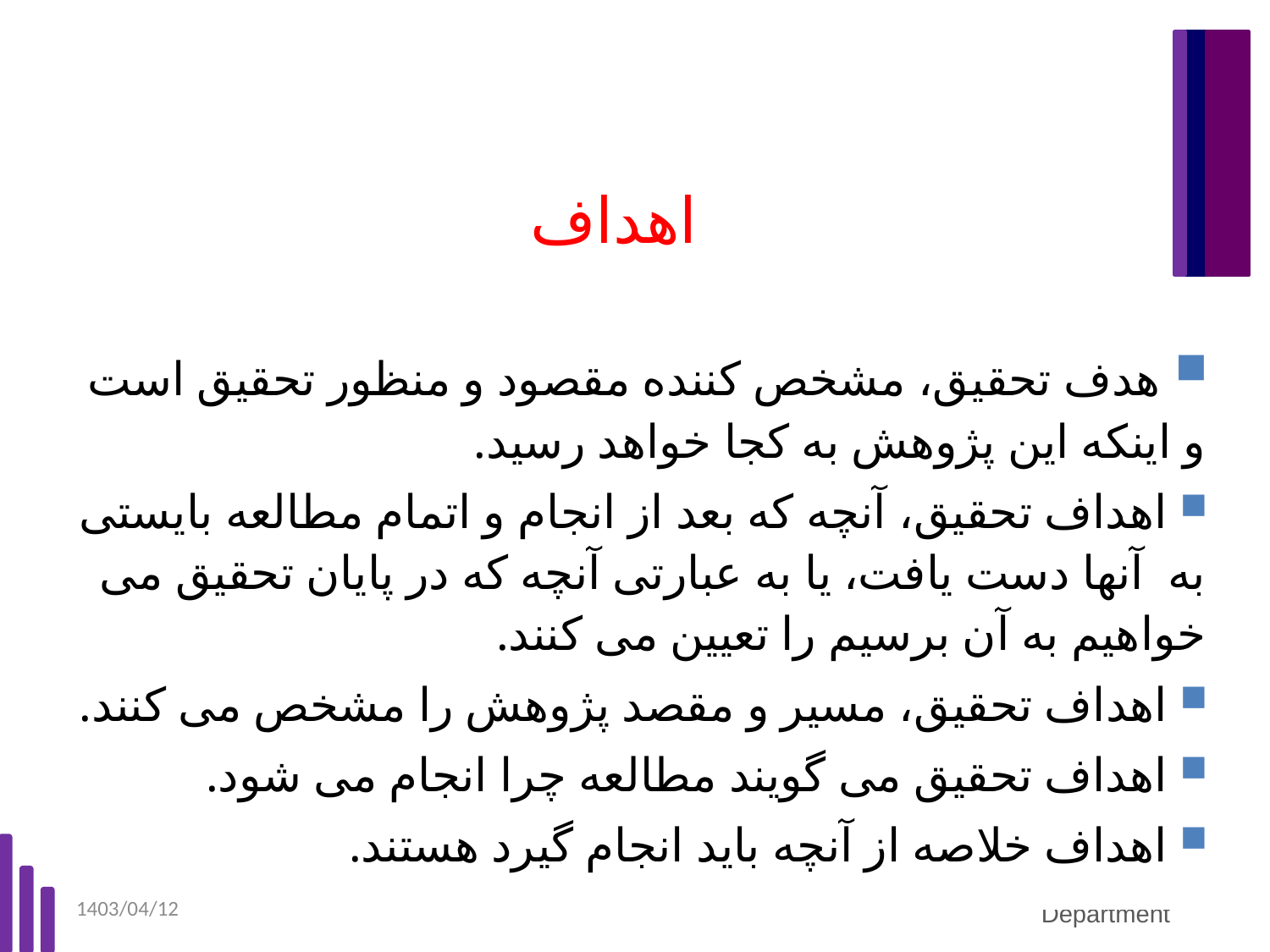

# اهداف
 هدف تحقیق، مشخص کننده مقصود و منظور تحقیق است و اینکه این پژوهش به کجا خواهد رسید.
 اهداف تحقیق، آنچه که بعد از انجام و اتمام مطالعه بایستی به  آنها دست یافت، یا به عبارتی آنچه که در پایان تحقیق می خواهیم به آن برسیم را تعیین می کنند.
 اهداف تحقیق، مسیر و مقصد پژوهش را مشخص می کنند.
 اهداف تحقیق می گویند مطالعه چرا انجام می شود.
 اهداف خلاصه از آنچه باید انجام گیرد هستند.

1403/04/12